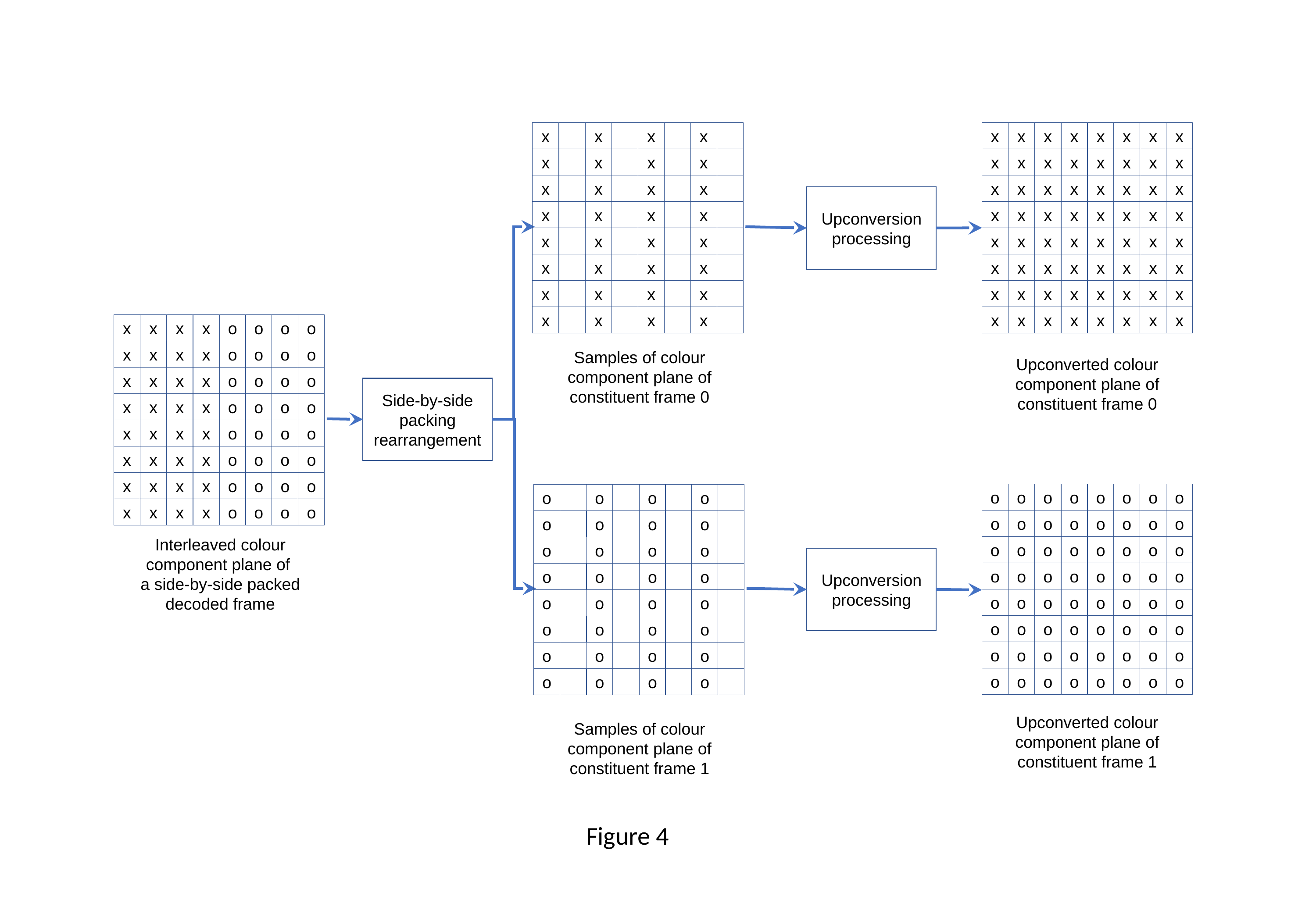

x

x

x

x

x

x

x

x

x

x

x

x

x

x

x

x

x

x

x

x

x

x

x

x

x

x

x

x

x

x

x

x

x
x
x
x
x
x
x
x
x
x
x
x
x
x
x
x
x
x
x
x
x
x
x
x
x
x
x
x
x
x
x
x
x
x
x
x
x
x
x
x
x
x
x
x
x
x
x
x
x
x
x
x
x
x
x
x
x
x
x
x
x
x
x
x

Upconversion processing

x
x
x
x
o
o
o
o
x
x
x
x
o
o
o
o
x
x
x
x
o
o
o
o
x
x
x
x
o
o
o
o
x
x
x
x
o
o
o
o
x
x
x
x
o
o
o
o
x
x
x
x
o
o
o
o
x
x
x
x
o
o
o
o
Samples of colour component plane of constituent frame 0
Upconverted colour component plane of constituent frame 0
Side-by-side
packing
rearrangement

o

o

o

o

o

o

o

o

o

o

o

o

o

o

o

o

o

o

o

o

o

o

o

o

o

o

o

o

o

o

o

o

o
o
o
o
o
o
o
o
o
o
o
o
o
o
o
o
o
o
o
o
o
o
o
o
o
o
o
o
o
o
o
o
o
o
o
o
o
o
o
o
o
o
o
o
o
o
o
o
o
o
o
o
o
o
o
o
o
o
o
o
o
o
o
o

Interleaved colour component plane of
a side-by-side packed decoded frame
Upconversion processing
Upconverted colour component plane of constituent frame 1
Samples of colour component plane of constituent frame 1
Figure 4